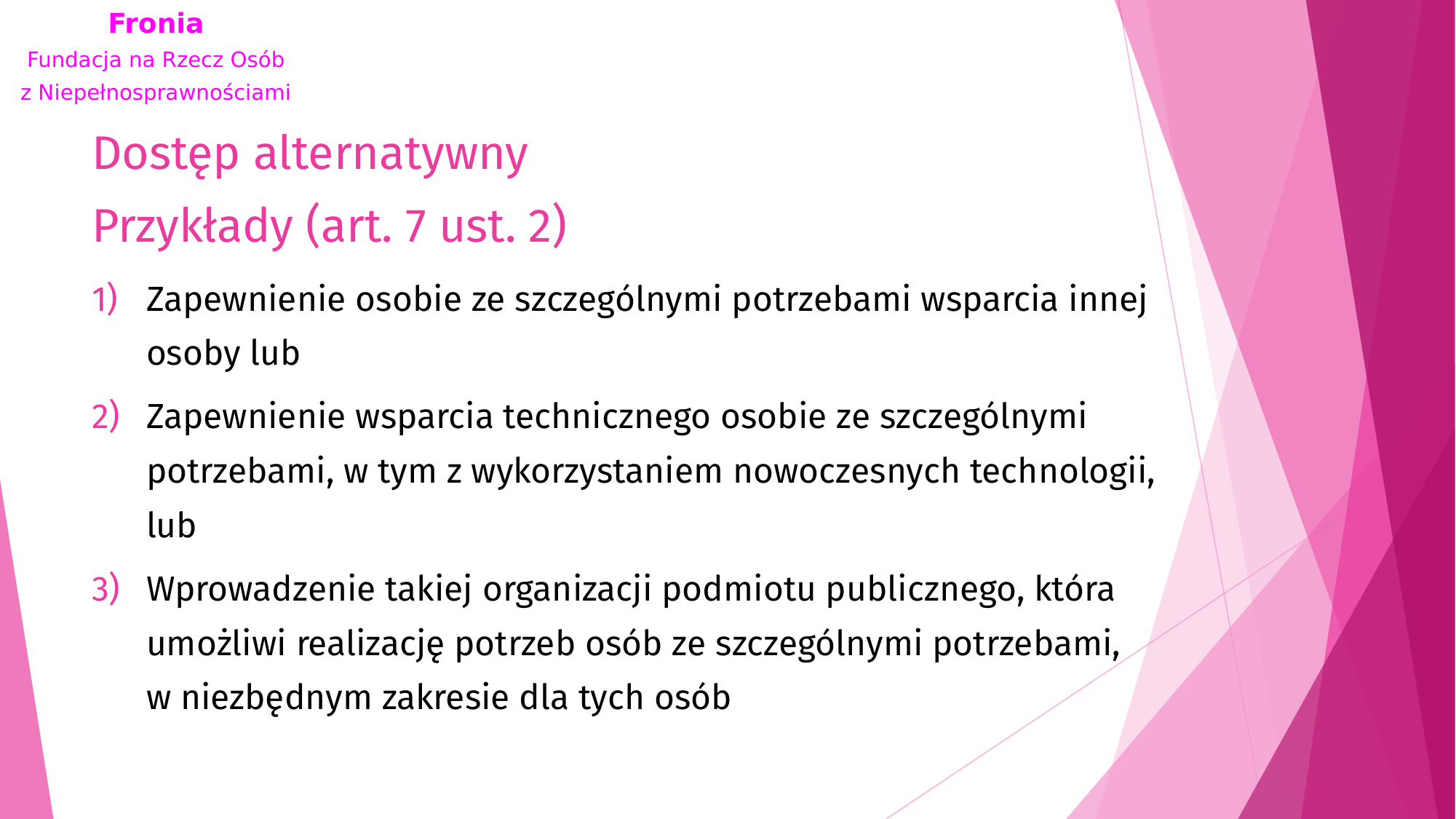

# Dostęp alternatywny Przykłady (art. 7 ust. 2)
Zapewnienie osobie ze szczególnymi potrzebami wsparcia innej osoby lub
Zapewnienie wsparcia technicznego osobie ze szczególnymi potrzebami, w tym z wykorzystaniem nowoczesnych technologii, lub
Wprowadzenie takiej organizacji podmiotu publicznego, która umożliwi realizację potrzeb osób ze szczególnymi potrzebami, w niezbędnym zakresie dla tych osób